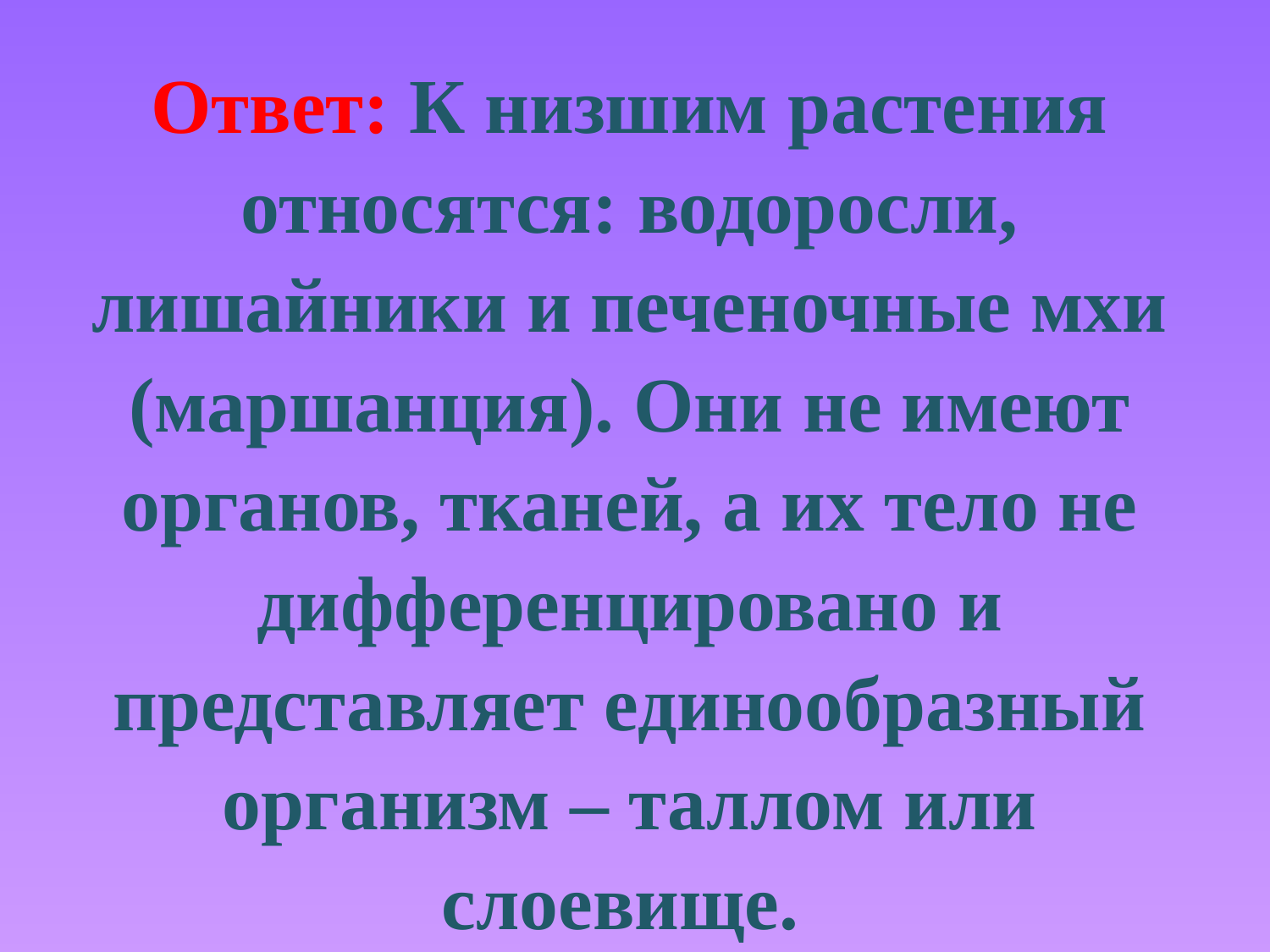

Ответ: К низшим растения относятся: водоросли, лишайники и печеночные мхи (маршанция). Они не имеют органов, тканей, а их тело не дифференцировано и представляет единообразный организм – таллом или слоевище.